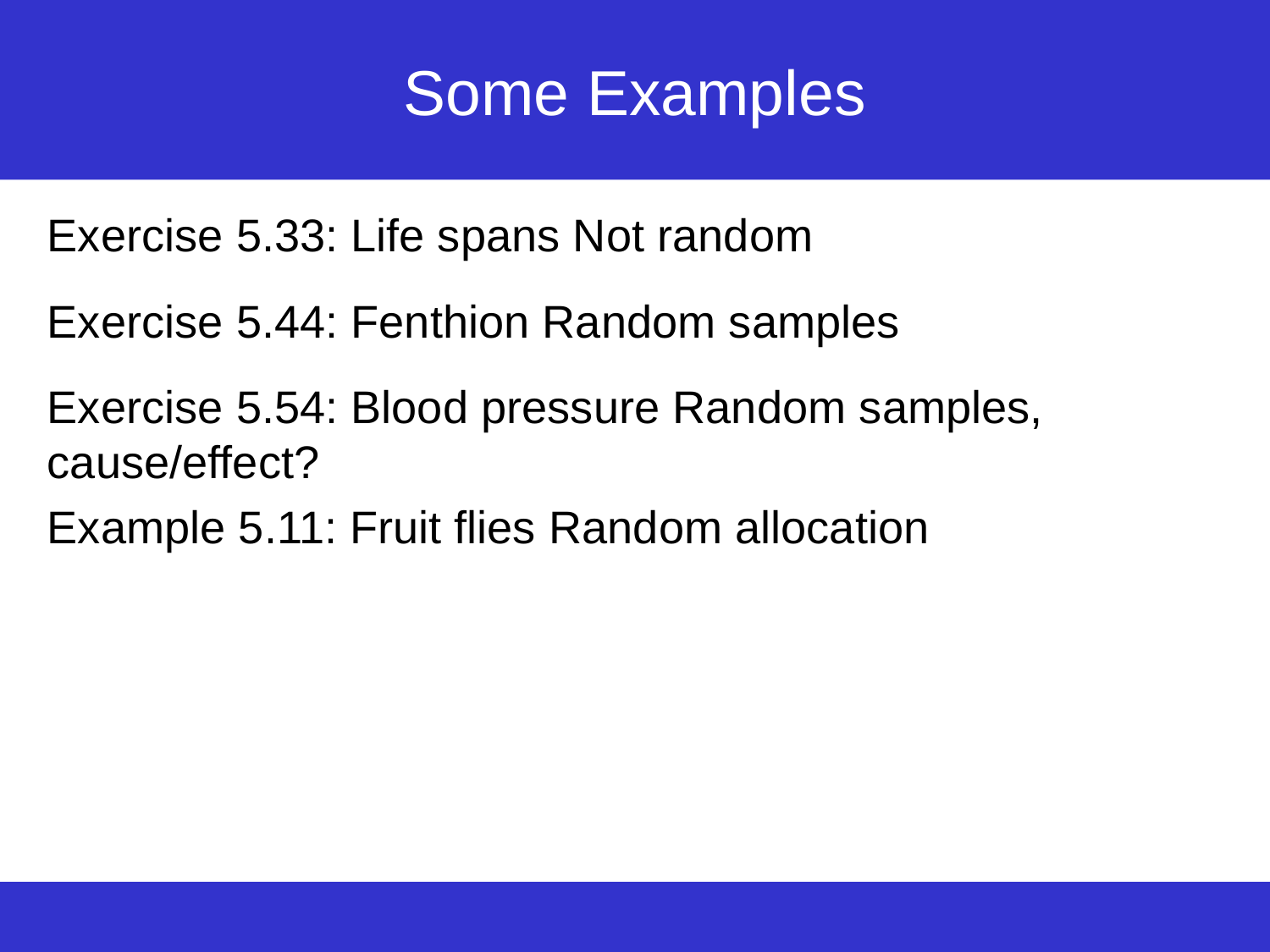

# Some Examples
Exercise 5.33: Life spans Not random
Exercise 5.44: Fenthion Random samples
Exercise 5.54: Blood pressure Random samples,
cause/effect?
Example 5.11: Fruit flies Random allocation